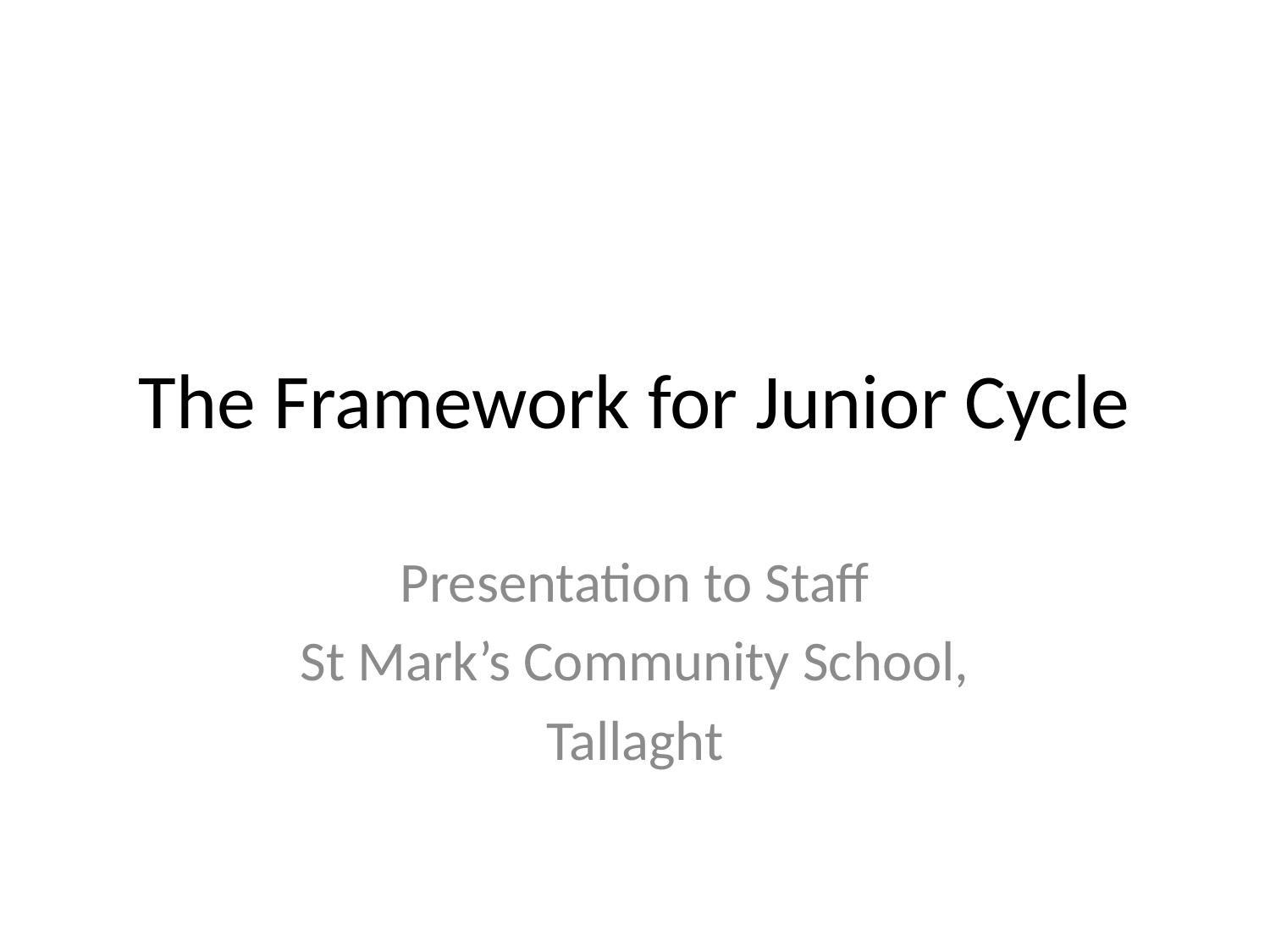

# The Framework for Junior Cycle
Presentation to Staff
St Mark’s Community School,
Tallaght